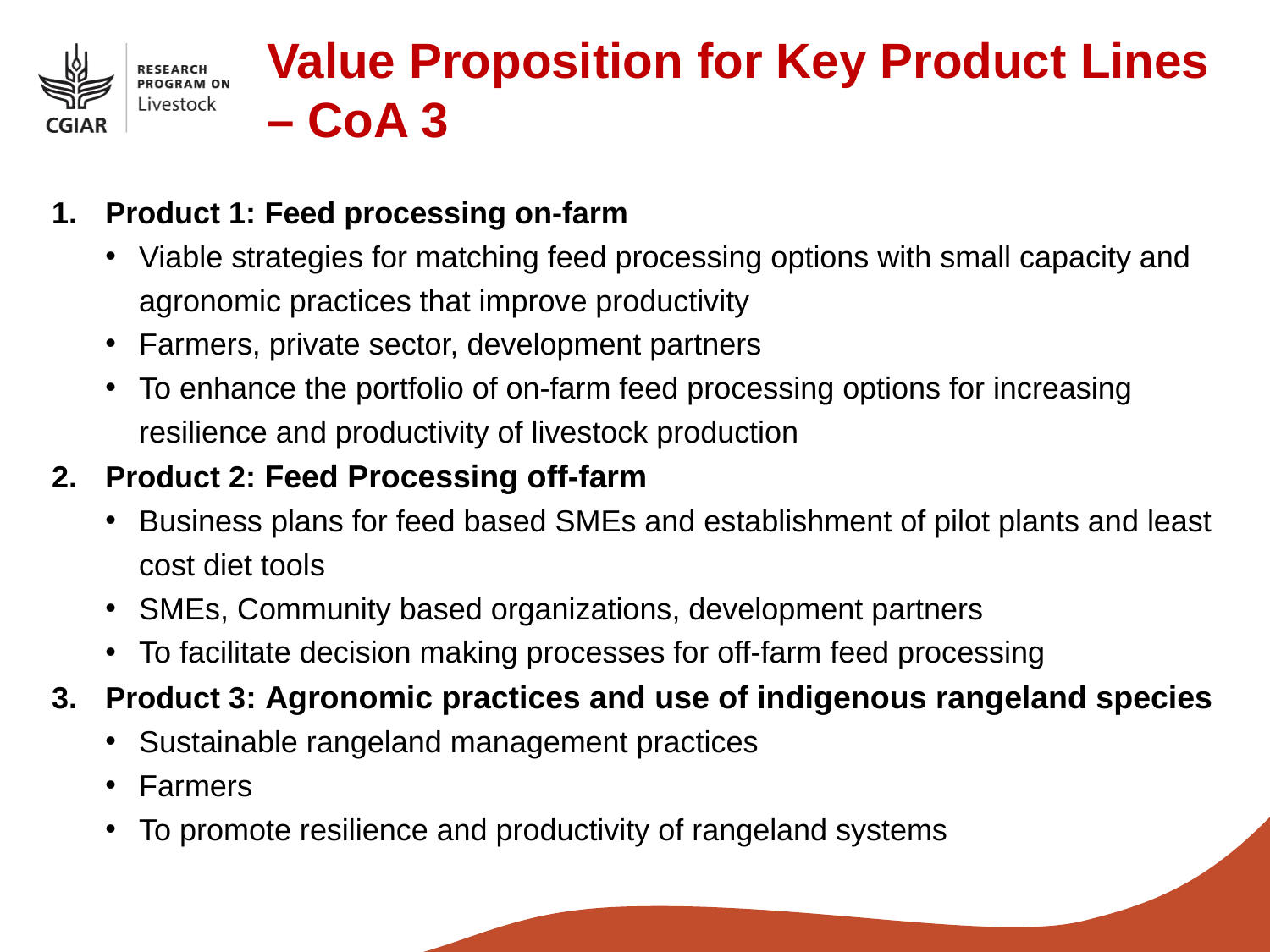

Value Proposition for Key Product Lines – CoA 3
Product 1: Feed processing on-farm
Viable strategies for matching feed processing options with small capacity and agronomic practices that improve productivity
Farmers, private sector, development partners
To enhance the portfolio of on-farm feed processing options for increasing resilience and productivity of livestock production
Product 2: Feed Processing off-farm
Business plans for feed based SMEs and establishment of pilot plants and least cost diet tools
SMEs, Community based organizations, development partners
To facilitate decision making processes for off-farm feed processing
Product 3: Agronomic practices and use of indigenous rangeland species
Sustainable rangeland management practices
Farmers
To promote resilience and productivity of rangeland systems